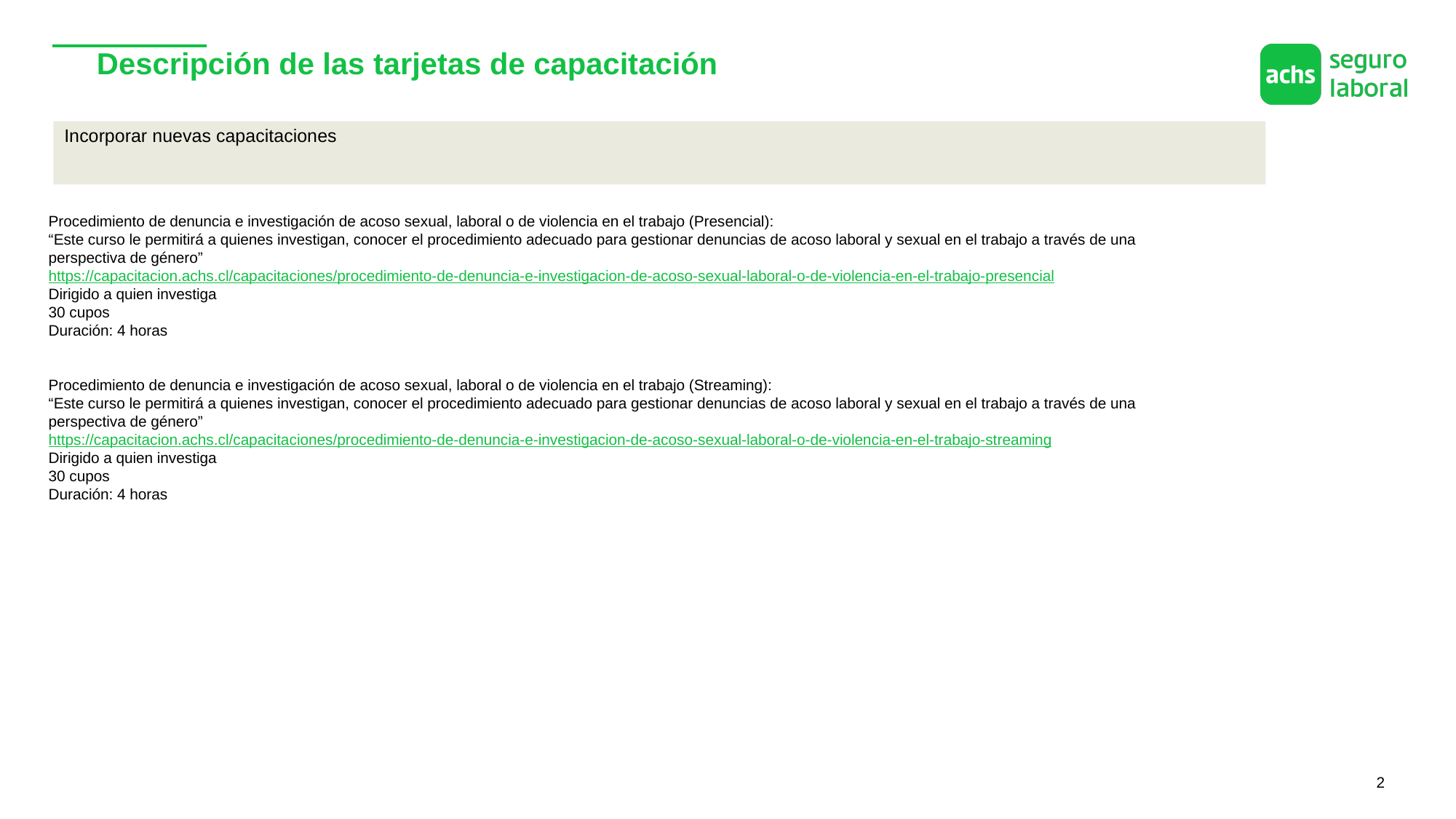

# Descripción de las tarjetas de capacitación
Incorporar nuevas capacitaciones

Procedimiento de denuncia e investigación de acoso sexual, laboral o de violencia en el trabajo (Presencial):
“Este curso le permitirá a quienes investigan, conocer el procedimiento adecuado para gestionar denuncias de acoso laboral y sexual en el trabajo a través de una perspectiva de género”
https://capacitacion.achs.cl/capacitaciones/procedimiento-de-denuncia-e-investigacion-de-acoso-sexual-laboral-o-de-violencia-en-el-trabajo-presencial
Dirigido a quien investiga
30 cupos
Duración: 4 horas

Procedimiento de denuncia e investigación de acoso sexual, laboral o de violencia en el trabajo (Streaming):
“Este curso le permitirá a quienes investigan, conocer el procedimiento adecuado para gestionar denuncias de acoso laboral y sexual en el trabajo a través de una perspectiva de género”
https://capacitacion.achs.cl/capacitaciones/procedimiento-de-denuncia-e-investigacion-de-acoso-sexual-laboral-o-de-violencia-en-el-trabajo-streaming
Dirigido a quien investiga
30 cupos
Duración: 4 horas

2